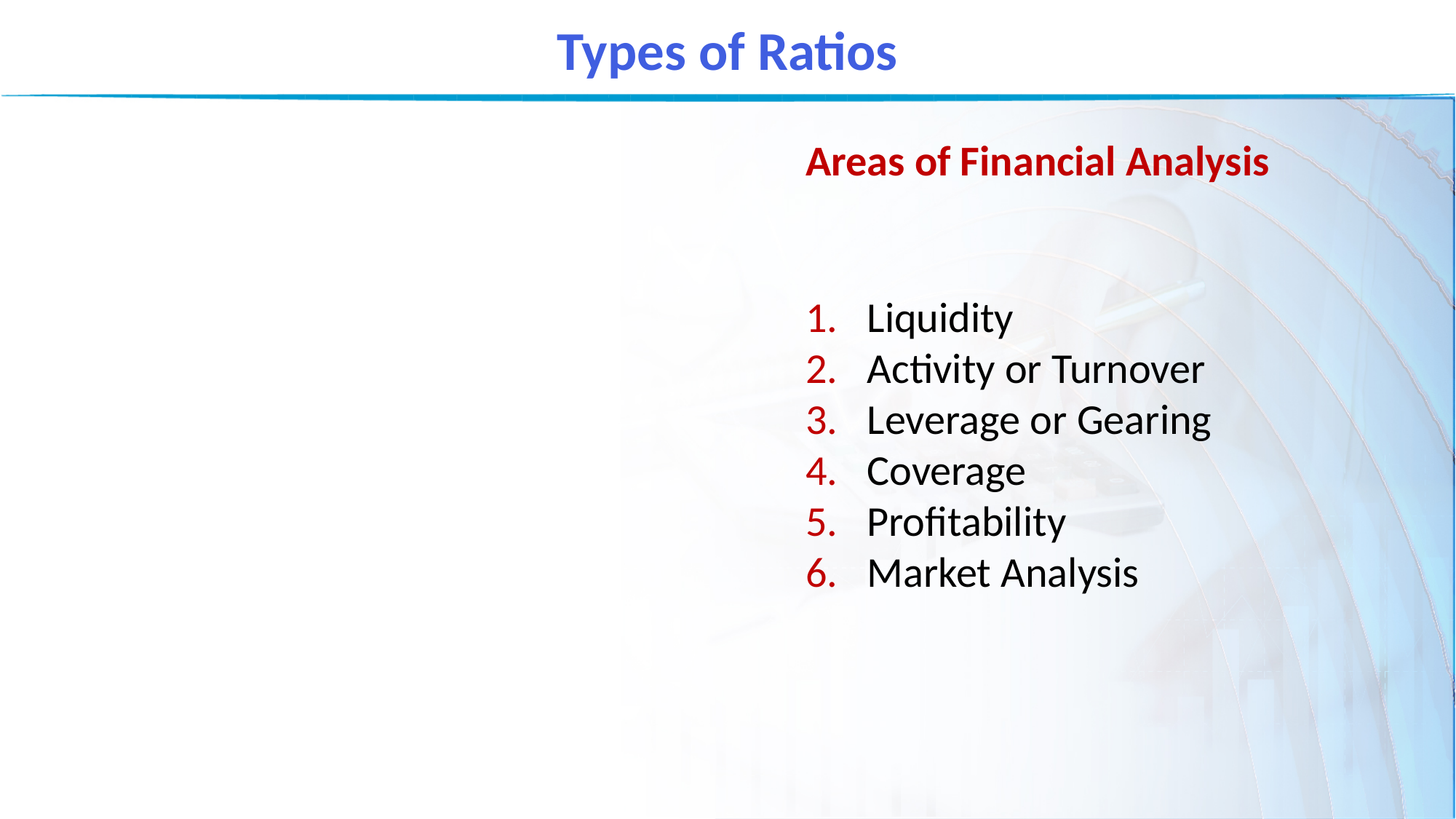

Types of Ratios
Areas of Financial Analysis

Liquidity
Activity or Turnover
Leverage or Gearing
Coverage
Profitability
Market Analysis